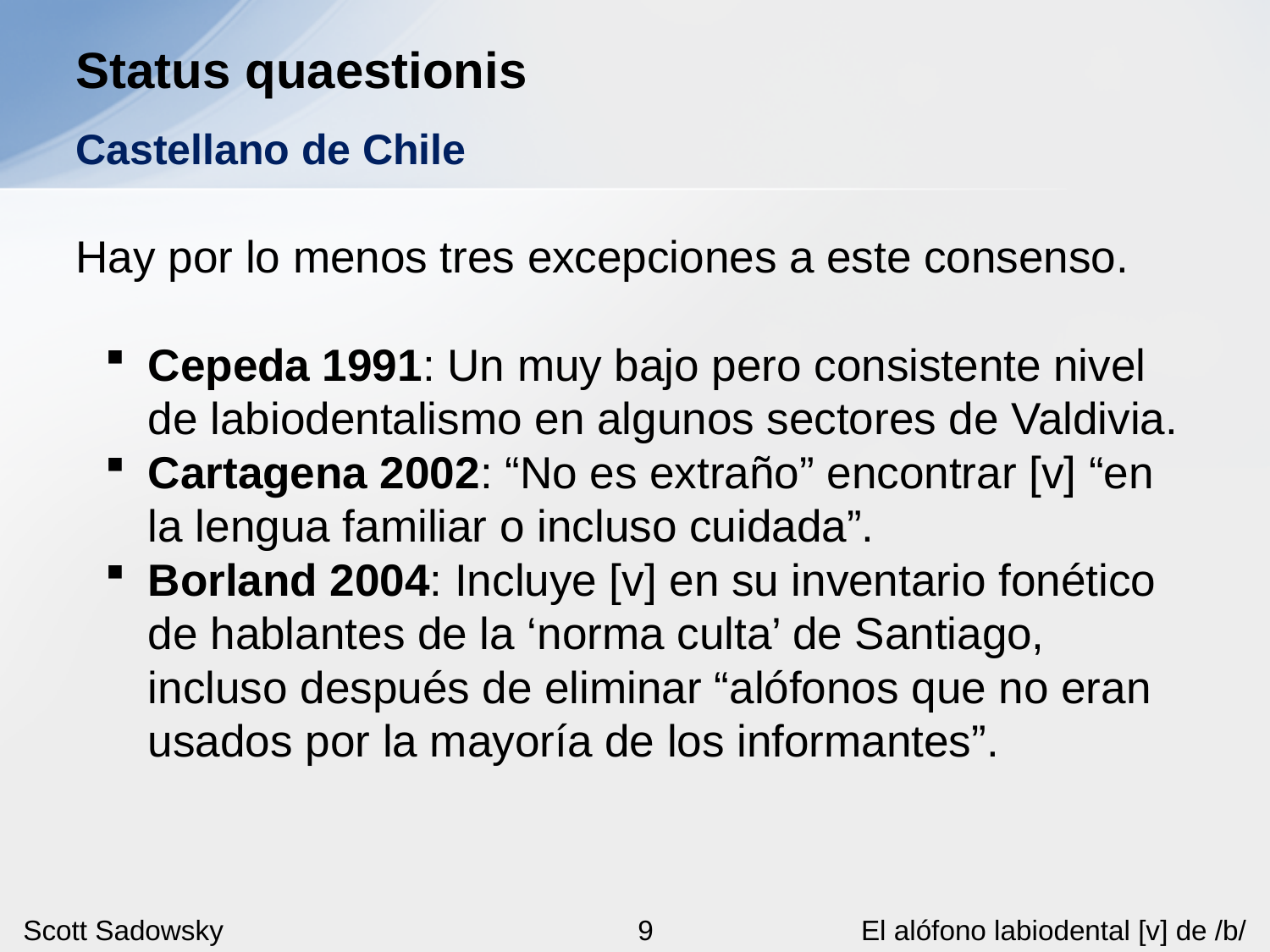

# Status quaestionis
Castellano de Chile
Hay por lo menos tres excepciones a este consenso.

Cepeda 1991: Un muy bajo pero consistente nivel de labiodentalismo en algunos sectores de Valdivia.
Cartagena 2002: “No es extraño” encontrar [v] “en la lengua familiar o incluso cuidada”.
Borland 2004: Incluye [v] en su inventario fonético de hablantes de la ‘norma culta’ de Santiago, incluso después de eliminar “alófonos que no eran usados por la mayoría de los informantes”.
Scott Sadowsky
9
El alófono labiodental [v] de /b/